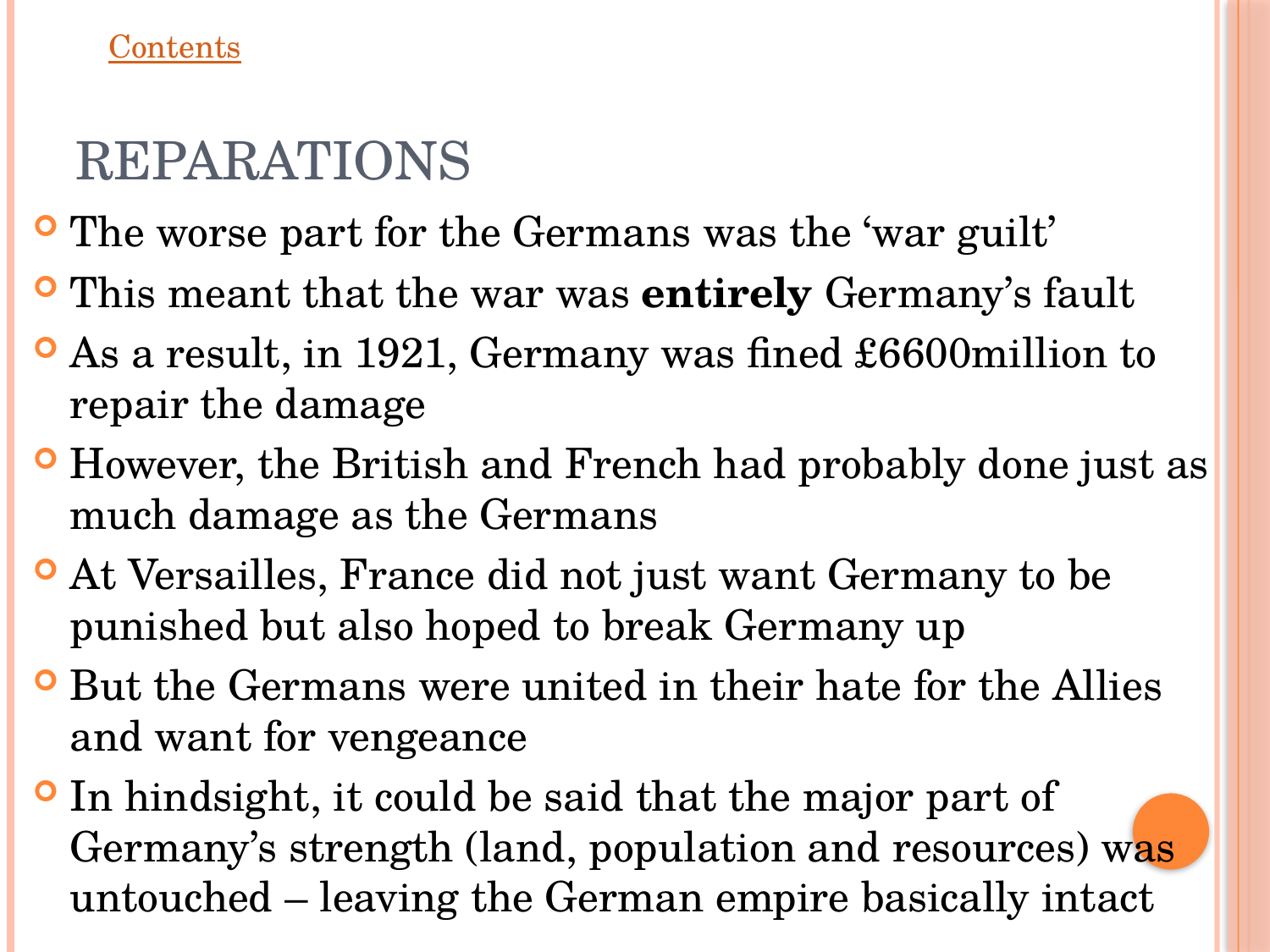

# Reparations
The worse part for the Germans was the ‘war guilt’
This meant that the war was entirely Germany’s fault
As a result, in 1921, Germany was fined £6600million to repair the damage
However, the British and French had probably done just as much damage as the Germans
At Versailles, France did not just want Germany to be punished but also hoped to break Germany up
But the Germans were united in their hate for the Allies and want for vengeance
In hindsight, it could be said that the major part of Germany’s strength (land, population and resources) was untouched – leaving the German empire basically intact